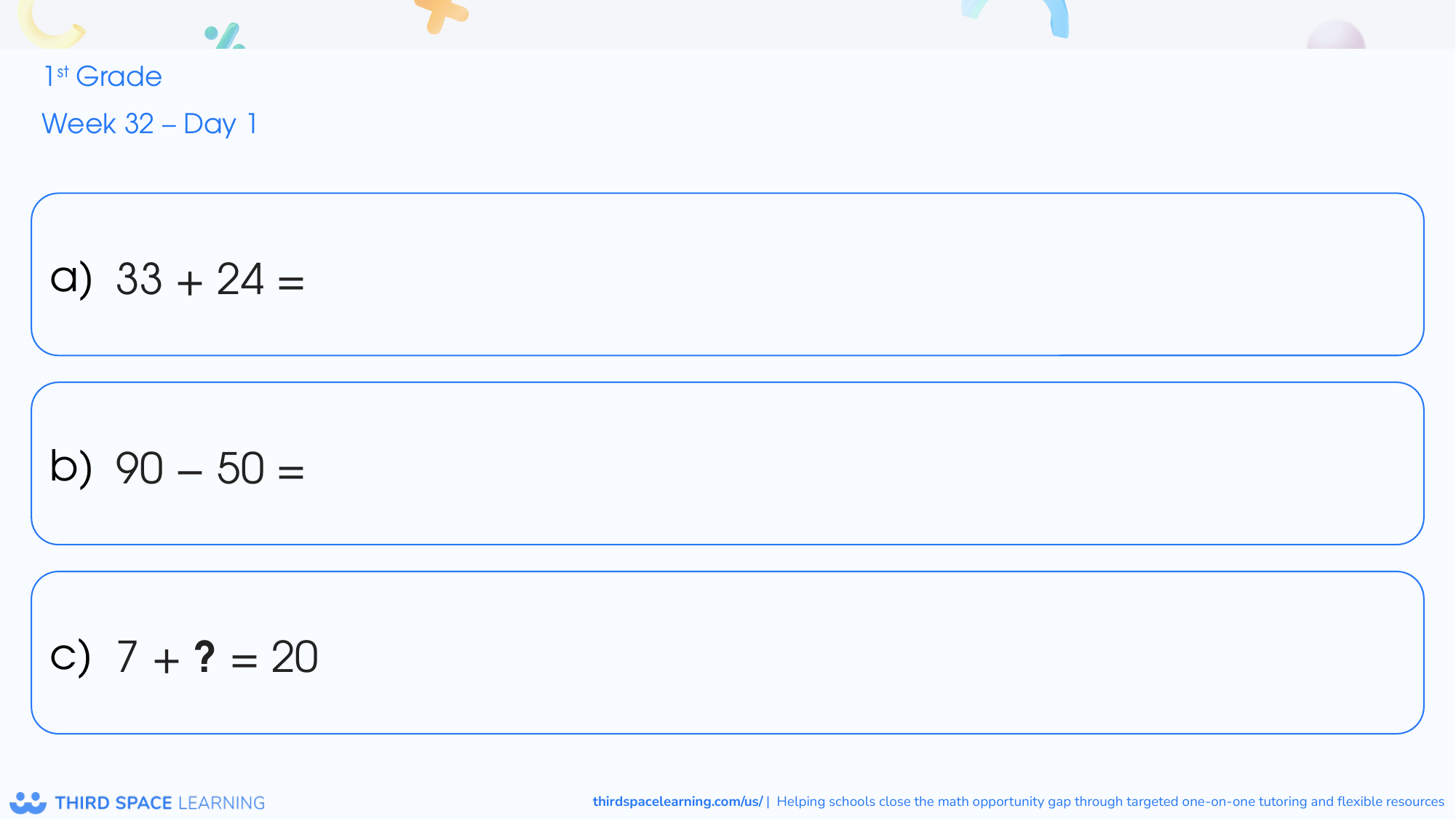

1st Grade
Week 32 – Day 1
33 + 24 =
90 − 50 =
7 + ? = 20